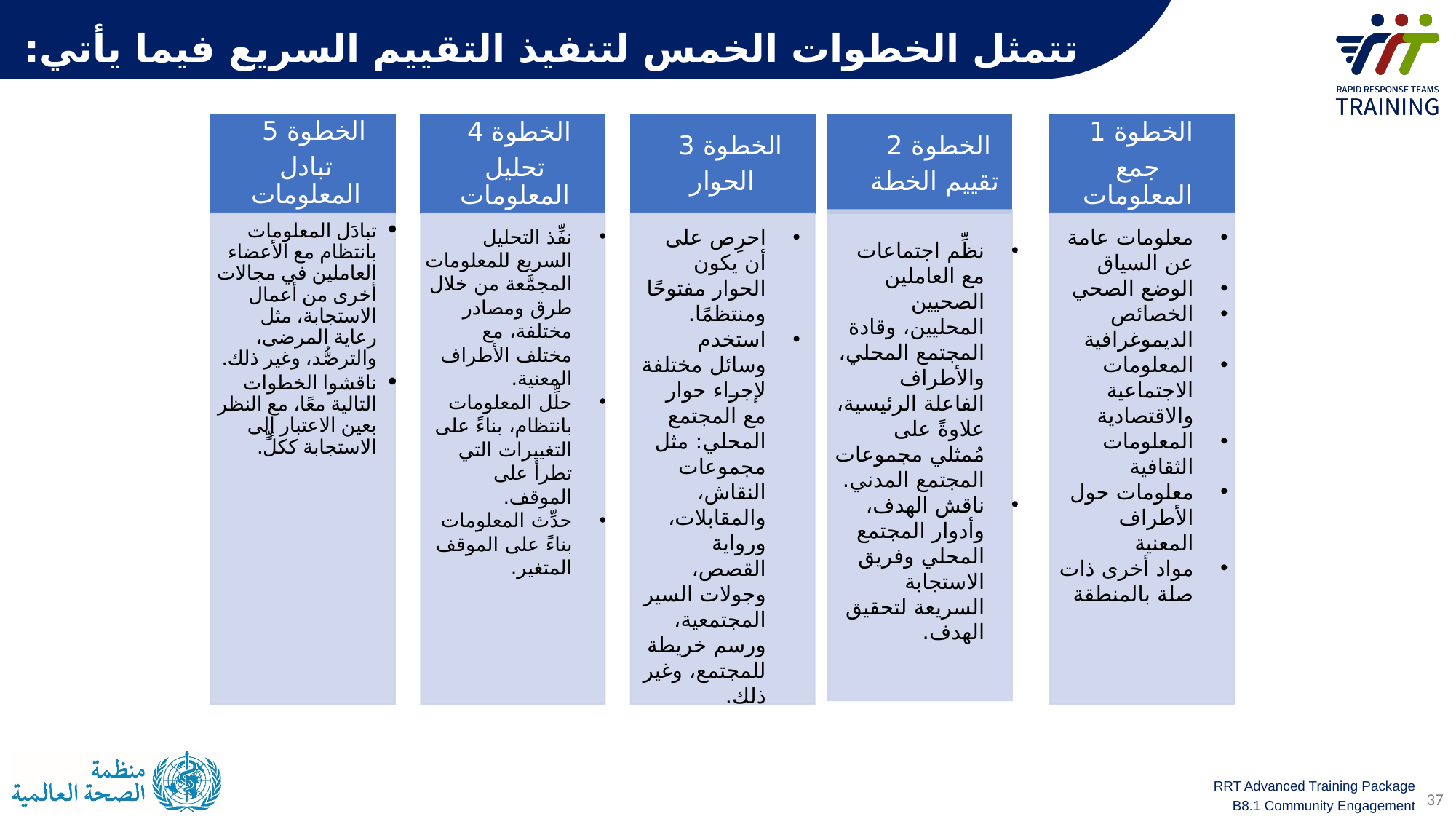

تتمثل الخطوات الخمس لتنفيذ التقييم السريع فيما يأتي:

الخطوة 5
تبادل المعلومات
الخطوة 4
تحليل المعلومات
الخطوة 3
الحوار
الخطوة 2
تقييم الخطة
تبادَل المعلومات بانتظام مع الأعضاء العاملين في مجالات أخرى من أعمال الاستجابة، مثل رعاية المرضى، والترصُّد، وغير ذلك.
ناقشوا الخطوات التالية معًا، مع النظر بعين الاعتبار إلى الاستجابة ككلٍّ.

نفِّذ التحليل السريع للمعلومات المجمَّعة من خلال طرق ومصادر مختلفة، مع مختلف الأطراف المعنية.
حلِّل المعلومات بانتظام، بناءً على التغييرات التي تطرأ على الموقف.
حدِّث المعلومات بناءً على الموقف المتغير.

احرِص على أن يكون الحوار مفتوحًا ومنتظمًا.
استخدم وسائل مختلفة لإجراء حوار مع المجتمع المحلي: مثل مجموعات النقاش، والمقابلات، ورواية القصص، وجولات السير المجتمعية، ورسم خريطة للمجتمع، وغير ذلك.

نظِّم اجتماعات مع العاملين الصحيين المحليين، وقادة المجتمع المحلي، والأطراف الفاعلة الرئيسية، علاوةً على مُمثلي مجموعات المجتمع المدني.
ناقش الهدف، وأدوار المجتمع المحلي وفريق الاستجابة السريعة لتحقيق الهدف.
الخطوة 1
جمع المعلومات
معلومات عامة عن السياق
الوضع الصحي
الخصائص الديموغرافية
المعلومات الاجتماعية والاقتصادية
المعلومات الثقافية
معلومات حول الأطراف المعنية
مواد أخرى ذات صلة بالمنطقة